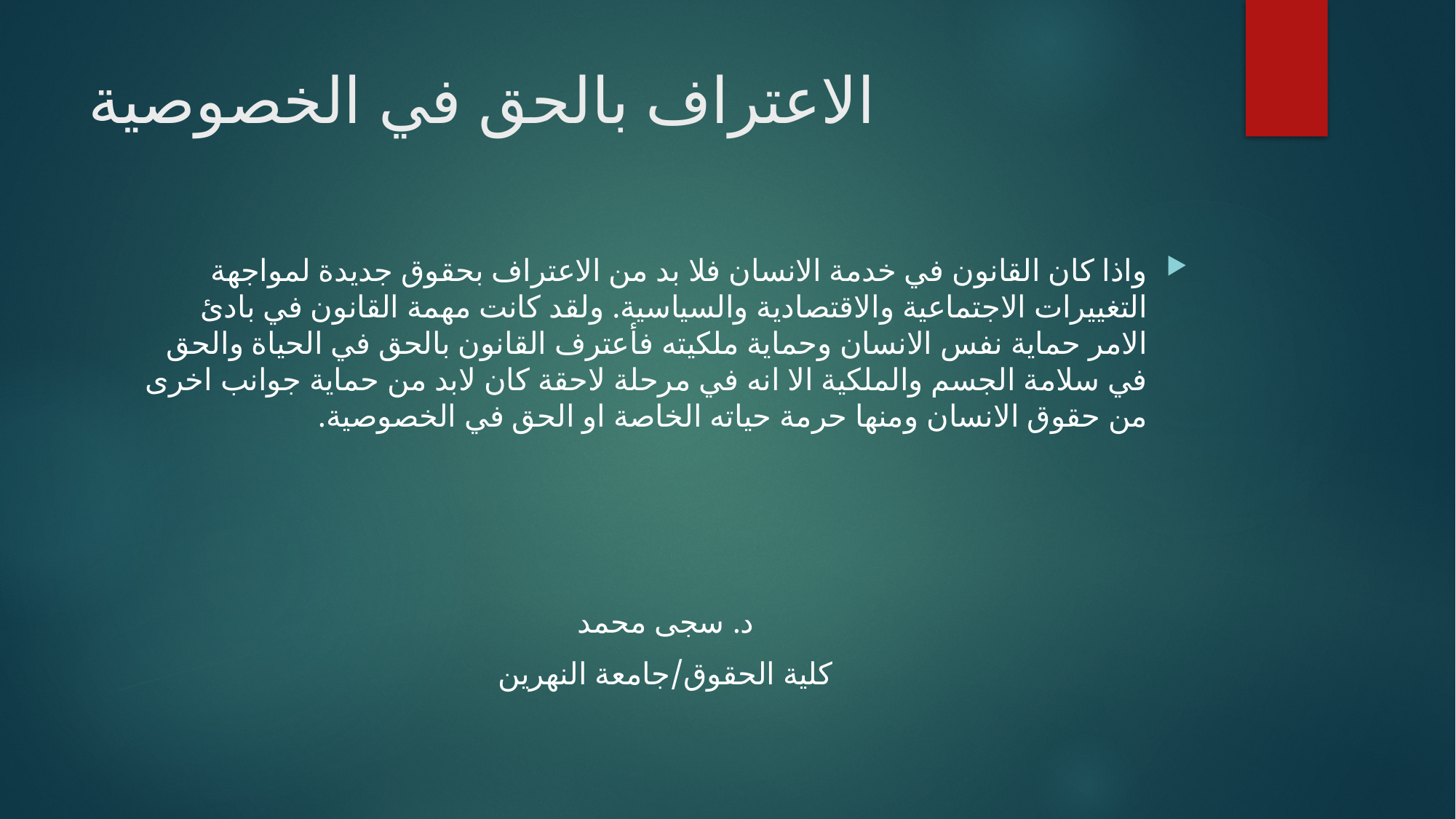

# الاعتراف بالحق في الخصوصية
واذا كان القانون في خدمة الانسان فلا بد من الاعتراف بحقوق جديدة لمواجهة التغييرات الاجتماعية والاقتصادية والسياسية. ولقد كانت مهمة القانون في بادئ الامر حماية نفس الانسان وحماية ملكيته فأعترف القانون بالحق في الحياة والحق في سلامة الجسم والملكية الا انه في مرحلة لاحقة كان لابد من حماية جوانب اخرى من حقوق الانسان ومنها حرمة حياته الخاصة او الحق في الخصوصية.

د. سجى محمد
كلية الحقوق/جامعة النهرين